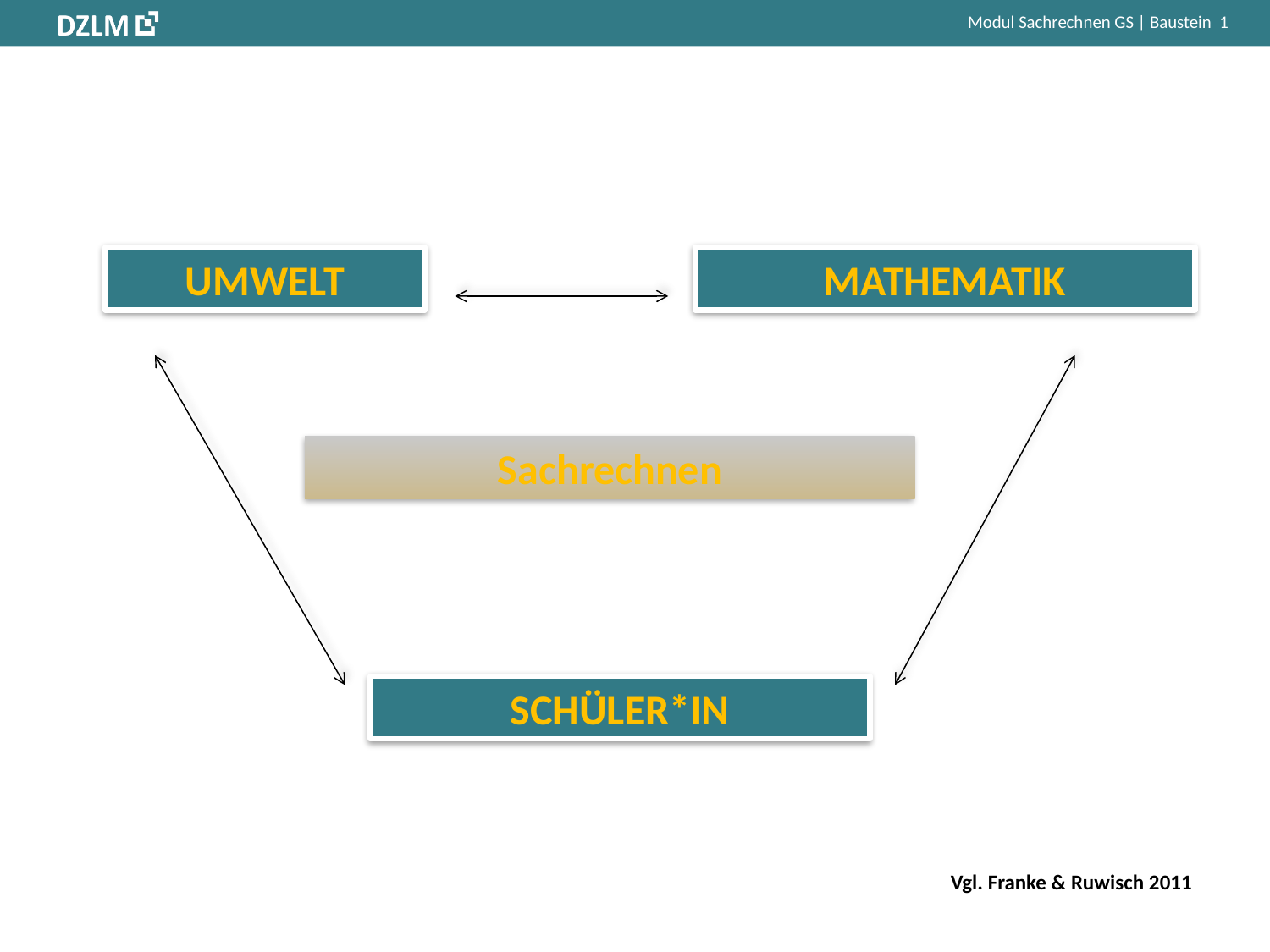

Umwelt
Mathematik
Sachrechnen
Schüler*in
# Vgl. Franke & Ruwisch 2011